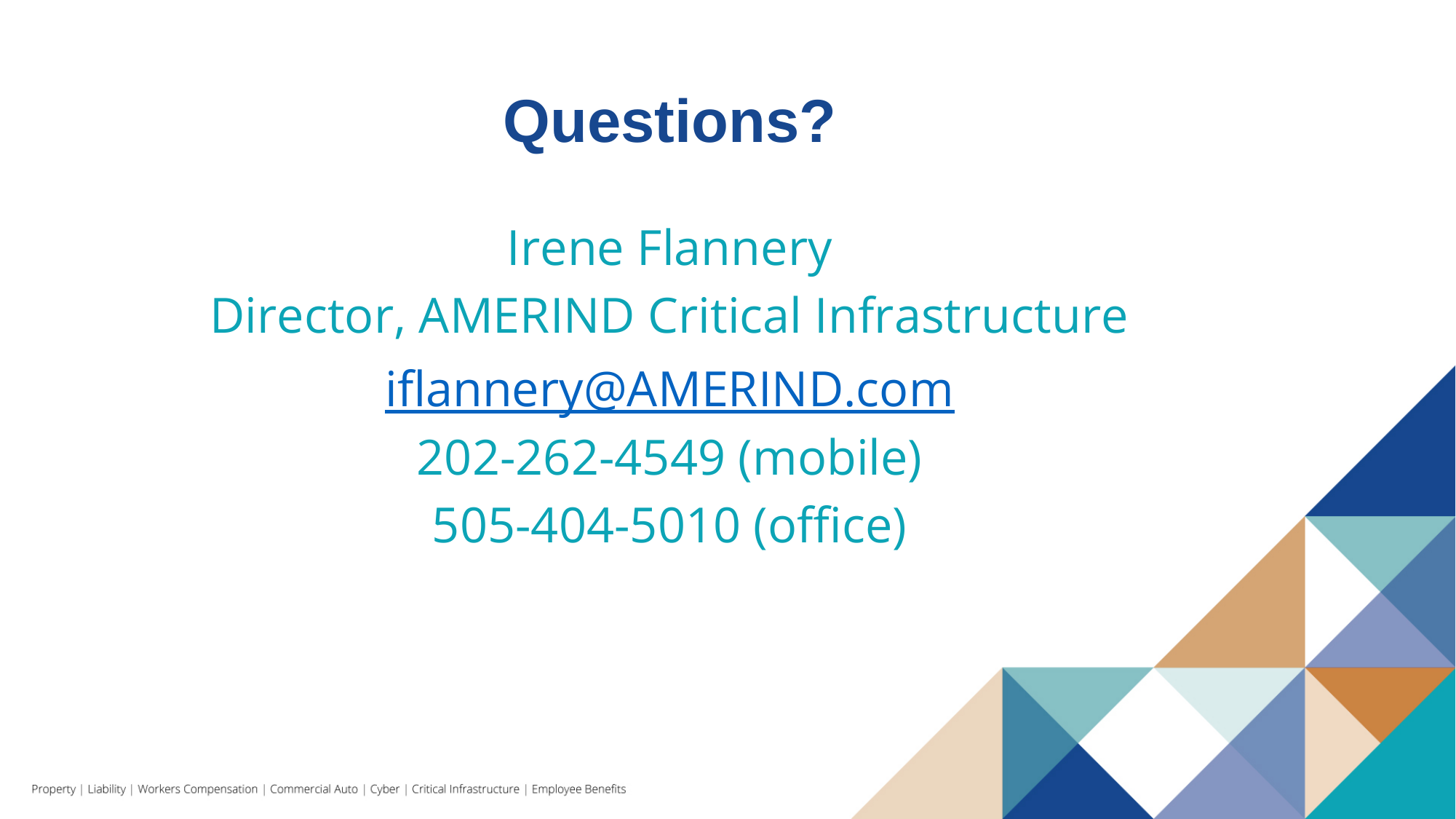

# Questions?
Irene Flannery
Director, AMERIND Critical Infrastructure
iflannery@AMERIND.com
202-262-4549 (mobile)
505-404-5010 (office)